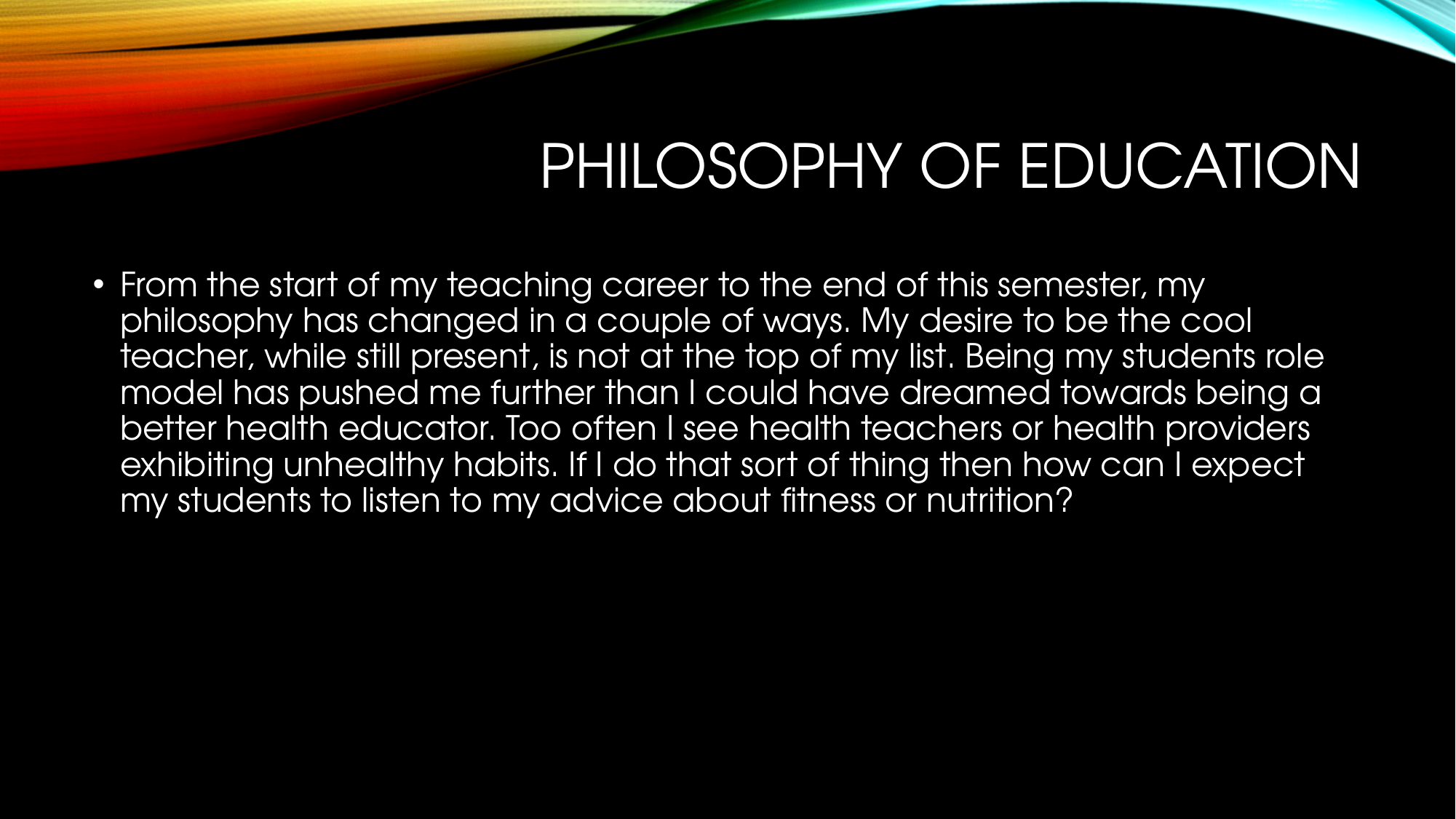

# Philosophy of Education
From the start of my teaching career to the end of this semester, my philosophy has changed in a couple of ways. My desire to be the cool teacher, while still present, is not at the top of my list. Being my students role model has pushed me further than I could have dreamed towards being a better health educator. Too often I see health teachers or health providers exhibiting unhealthy habits. If I do that sort of thing then how can I expect my students to listen to my advice about fitness or nutrition?